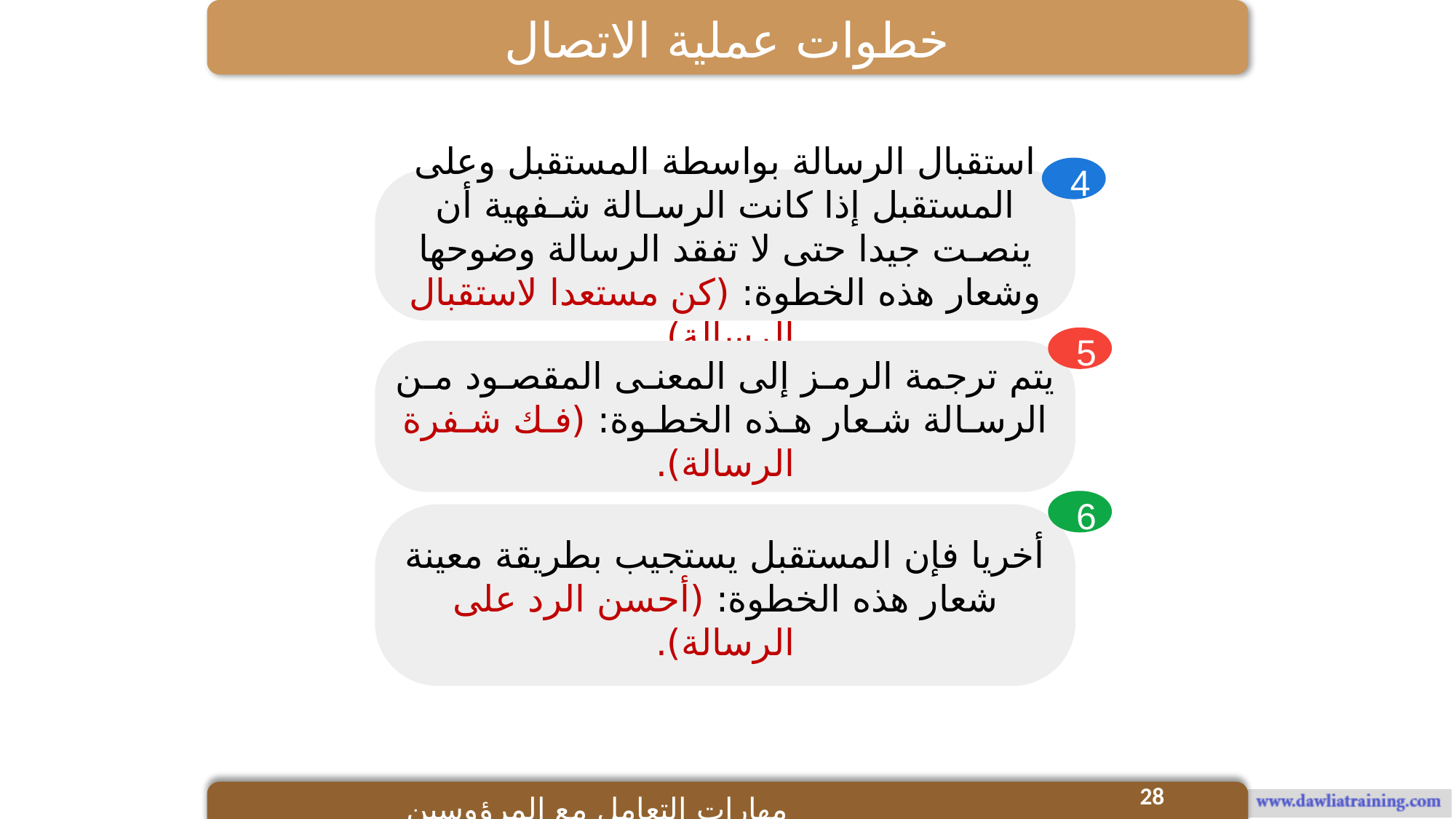

خطوات عملية الاتصال
4
استقبال الرسالة بواسطة المستقبل وعلى المستقبل إذا كانت الرسـالة شـفهية أن ينصـت جيدا حتى لا تفقد الرسالة وضوحها وشعار هذه الخطوة: (كن مستعدا لاستقبال الرسالة).
5
يتم ترجمة الرمـز إلى المعنـى المقصـود مـن الرسـالة شـعار هـذه الخطـوة: (فـك شـفرة الرسالة).
6
أخريا فإن المستقبل يستجيب بطريقة معينة شعار هذه الخطوة: (أحسن الرد على الرسالة).
28

مهارات التعامل مع المرؤوسين